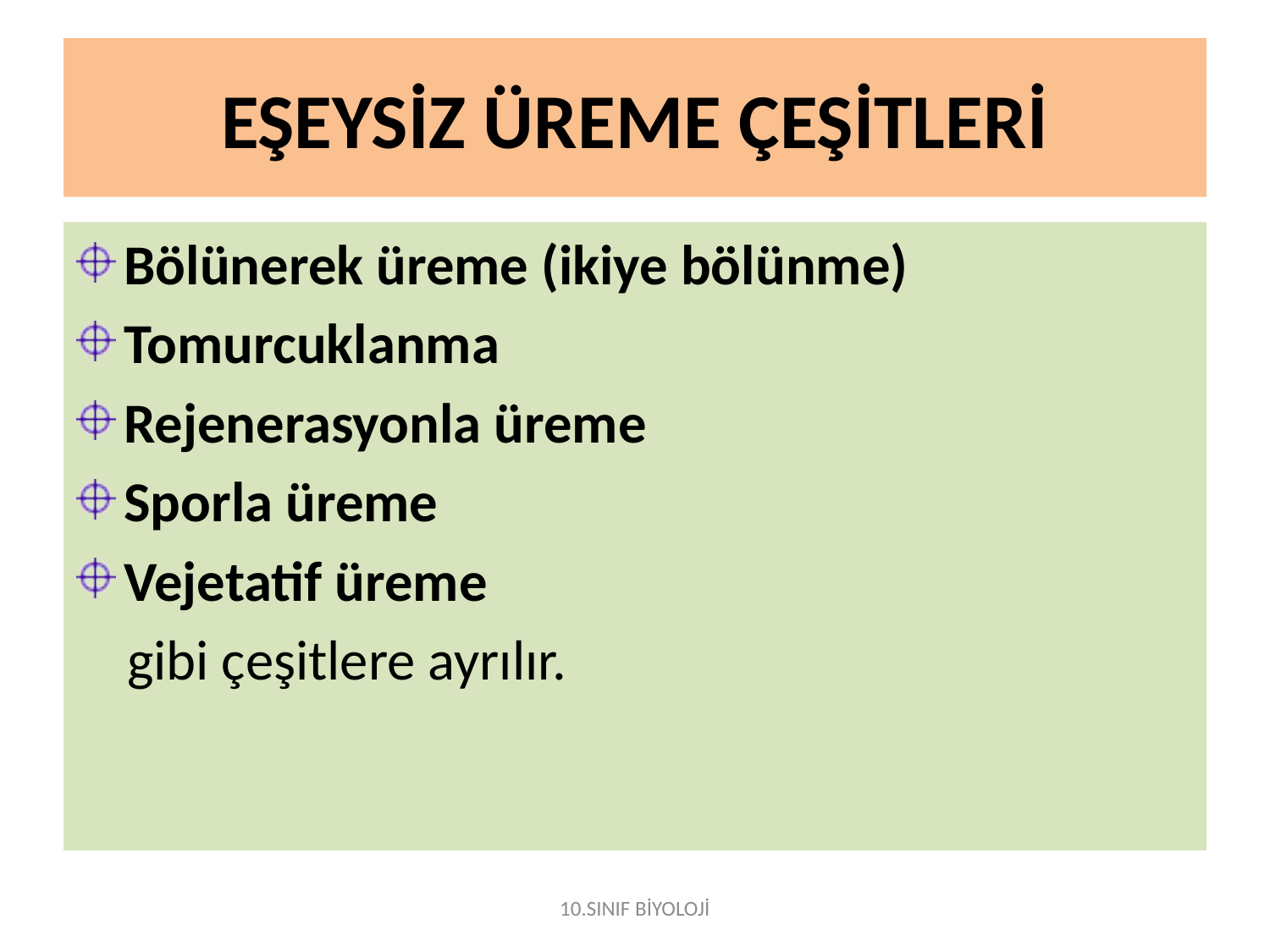

# EŞEYSİZ ÜREME ÇEŞİTLERİ
Bölünerek üreme (ikiye bölünme)
Tomurcuklanma
Rejenerasyonla üreme
Sporla üreme
Vejetatif üreme
    gibi çeşitlere ayrılır.
10.SINIF BİYOLOJİ